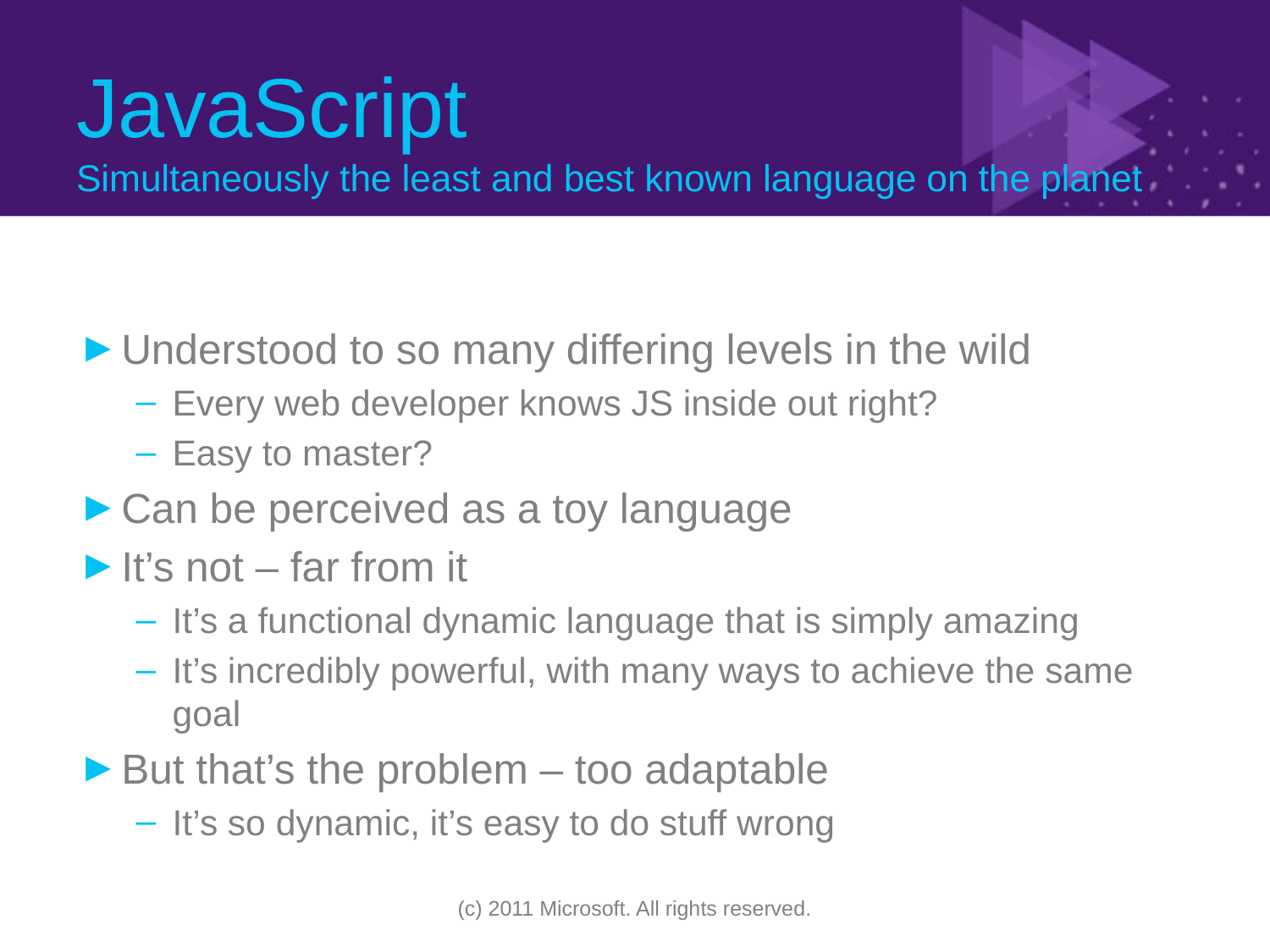

# JavaScript Simultaneously the least and best known language on the planet
Understood to so many differing levels in the wild
Every web developer knows JS inside out right?
Easy to master?
Can be perceived as a toy language
It’s not – far from it
It’s a functional dynamic language that is simply amazing
It’s incredibly powerful, with many ways to achieve the same goal
But that’s the problem – too adaptable
It’s so dynamic, it’s easy to do stuff wrong

(c) 2011 Microsoft. All rights reserved.